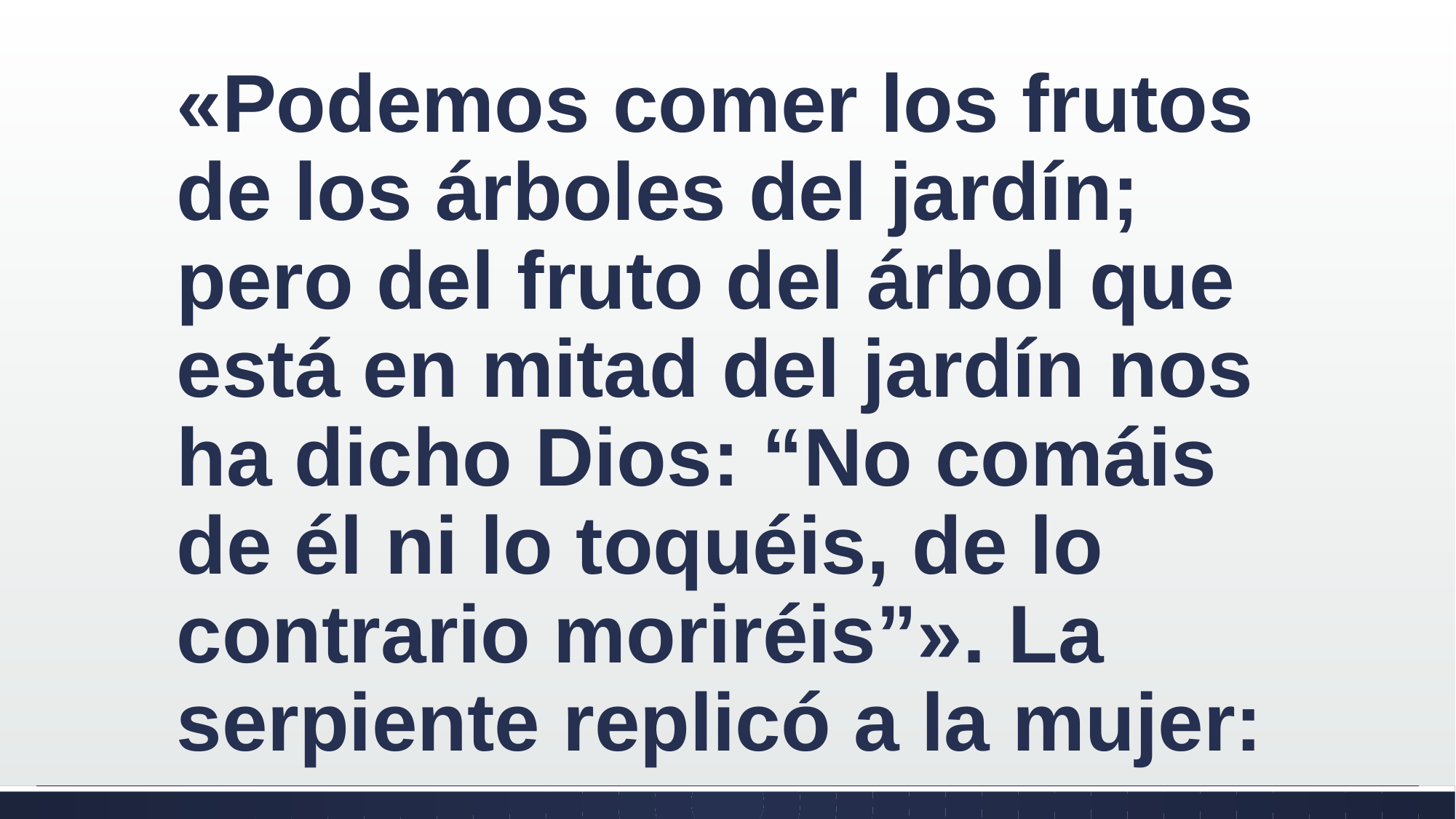

#
«Podemos comer los frutos de los árboles del jardín; pero del fruto del árbol que está en mitad del jardín nos ha dicho Dios: “No comáis de él ni lo toquéis, de lo contrario moriréis”». La serpiente replicó a la mujer: